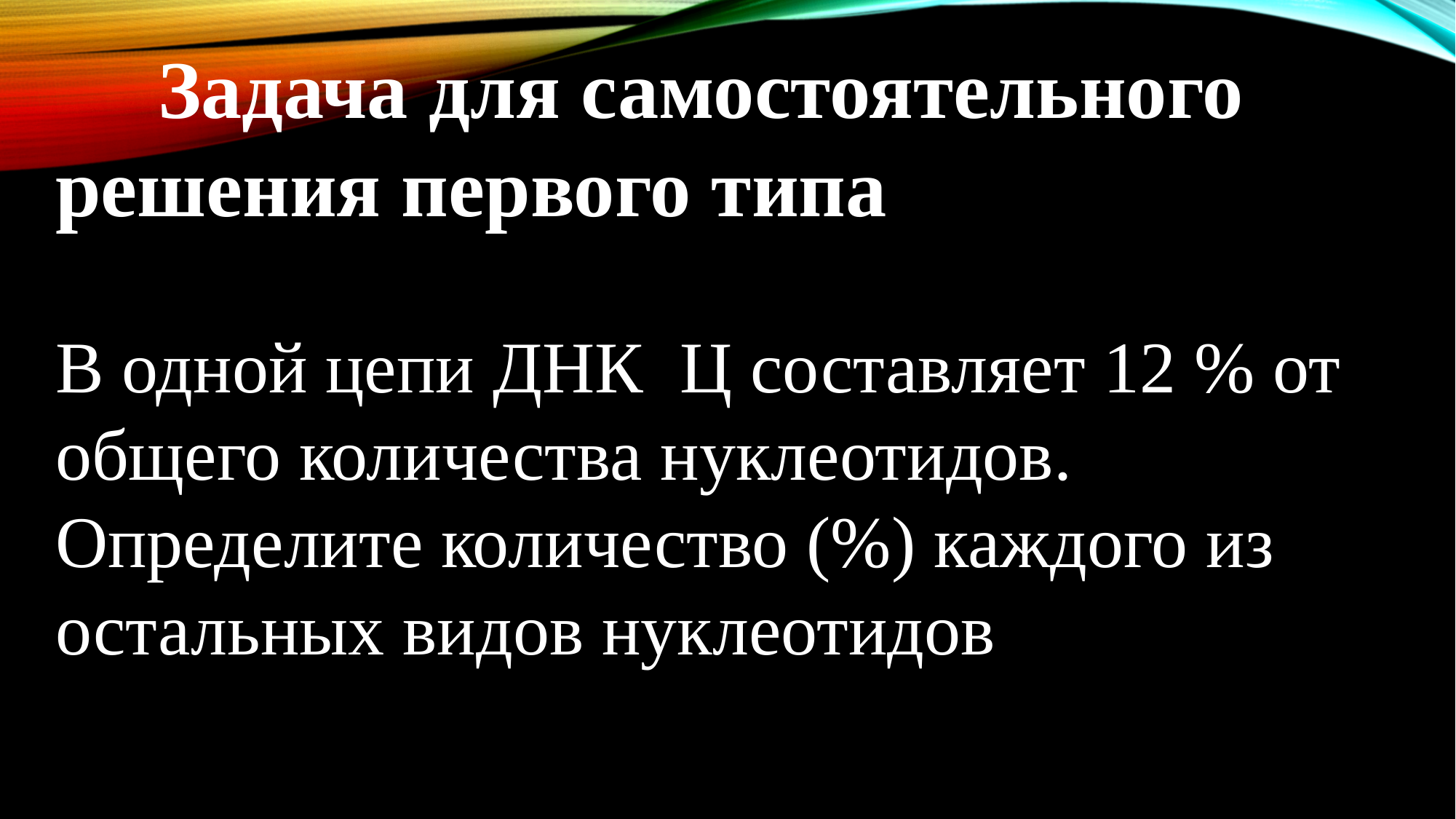

Задача для самостоятельного    решения первого типа

В одной цепи ДНК  Ц составляет 12 % от общего количества нуклеотидов. Определите количество (%) каждого из остальных видов нуклеотидов